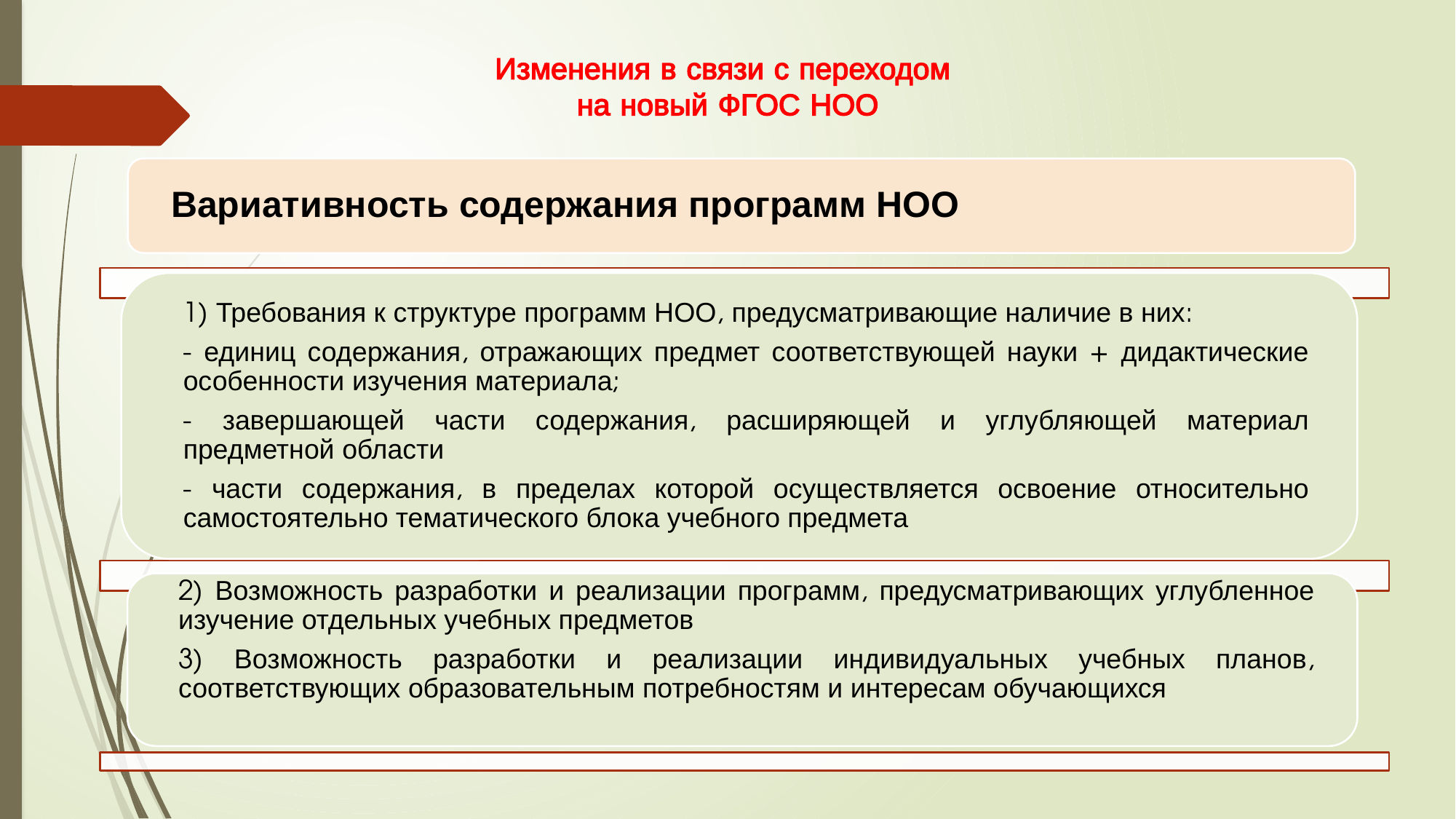

# Изменения в связи с переходом на новый ФГОС НОО
Вариативность содержания программ НОО
1) Требования к структуре программ НОО, предусматривающие наличие в них:
- единиц содержания, отражающих предмет соответствующей науки + дидактические особенности изучения материала;
- завершающей части содержания, расширяющей и углубляющей материал предметной области
- части содержания, в пределах которой осуществляется освоение относительно самостоятельно тематического блока учебного предмета
2) Возможность разработки и реализации программ, предусматривающих углубленное изучение отдельных учебных предметов
3) Возможность разработки и реализации индивидуальных учебных планов, соответствующих образовательным потребностям и интересам обучающихся